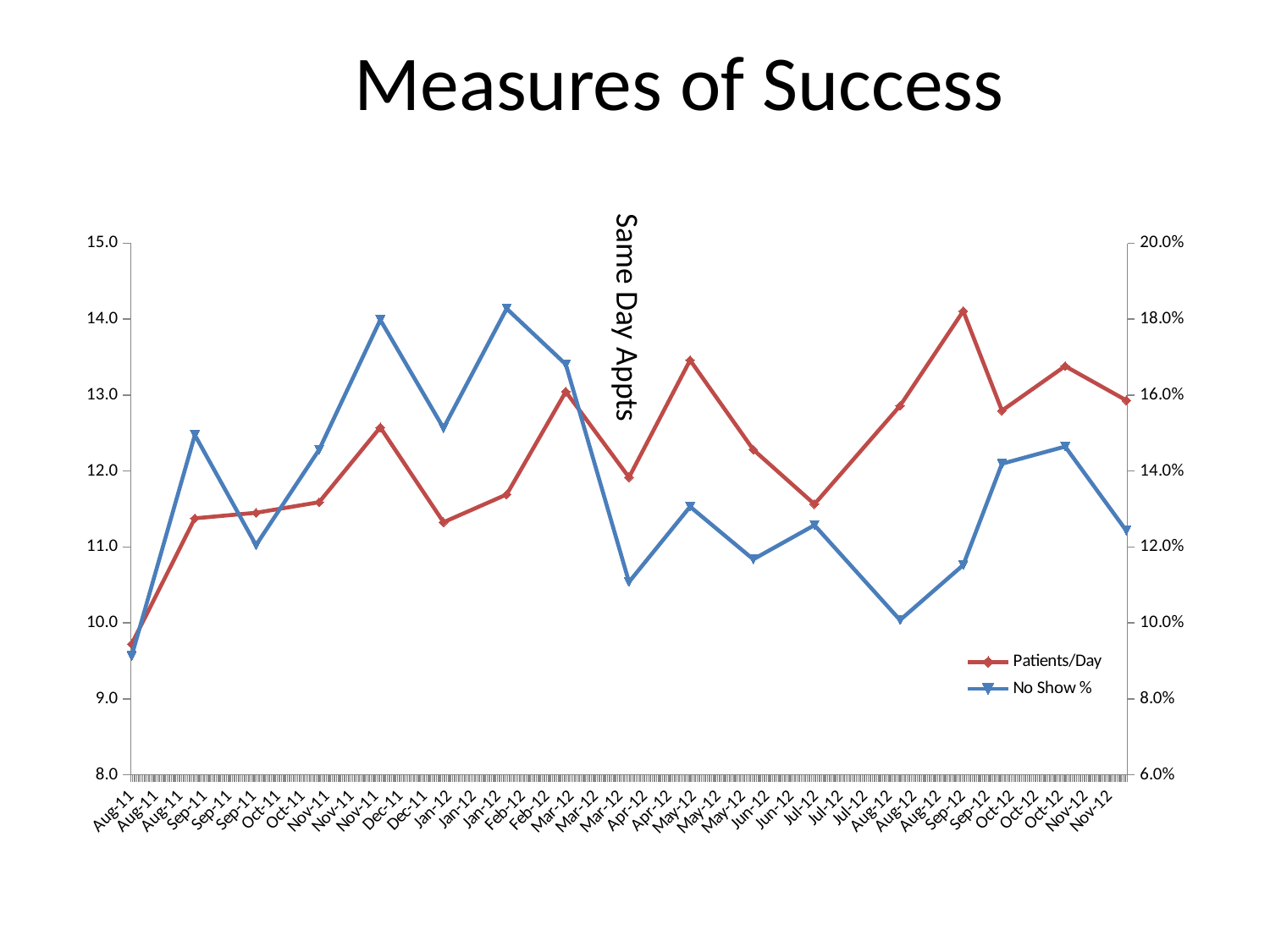

# Measures of Success

### Chart

| Category |  |  |
|---|---|---|
| 40756 | 9.720930232558139 | 0.09130434782608696 |
| 40787 | 11.377777777777778 | 0.14950166112956811 |
| 40817 | 11.450980392156863 | 0.12048192771084337 |
| 40848 | 11.590361445783133 | 0.14564831261101244 |
| 40878 | 12.575757575757576 | 0.17984189723320157 |
| 40909 | 11.326732673267326 | 0.1513353115727003 |
| 40940 | 11.692307692307692 | 0.1827956989247312 |
| 40969 | 13.045454545454545 | 0.1681159420289855 |
| 41000 | 11.917525773195877 | 0.11076923076923077 |
| 41030 | 13.460674157303371 | 0.13062409288824384 |
| 41061 | 12.282352941176471 | 0.116751269035533 |
| 41091 | 11.564356435643564 | 0.12574850299401197 |
| 41133 | 12.86021505376344 | 0.10075187969924812 |
| 41164 | 14.108108108108109 | 0.1152542372881356 |
| 41183 | 12.79611650485437 | 0.14192708333333334 |
| 41214 | 13.382716049382717 | 0.14645669291338584 |
| 41244 | 12.931506849315069 | 0.12430426716141002 |
Same Day Appts